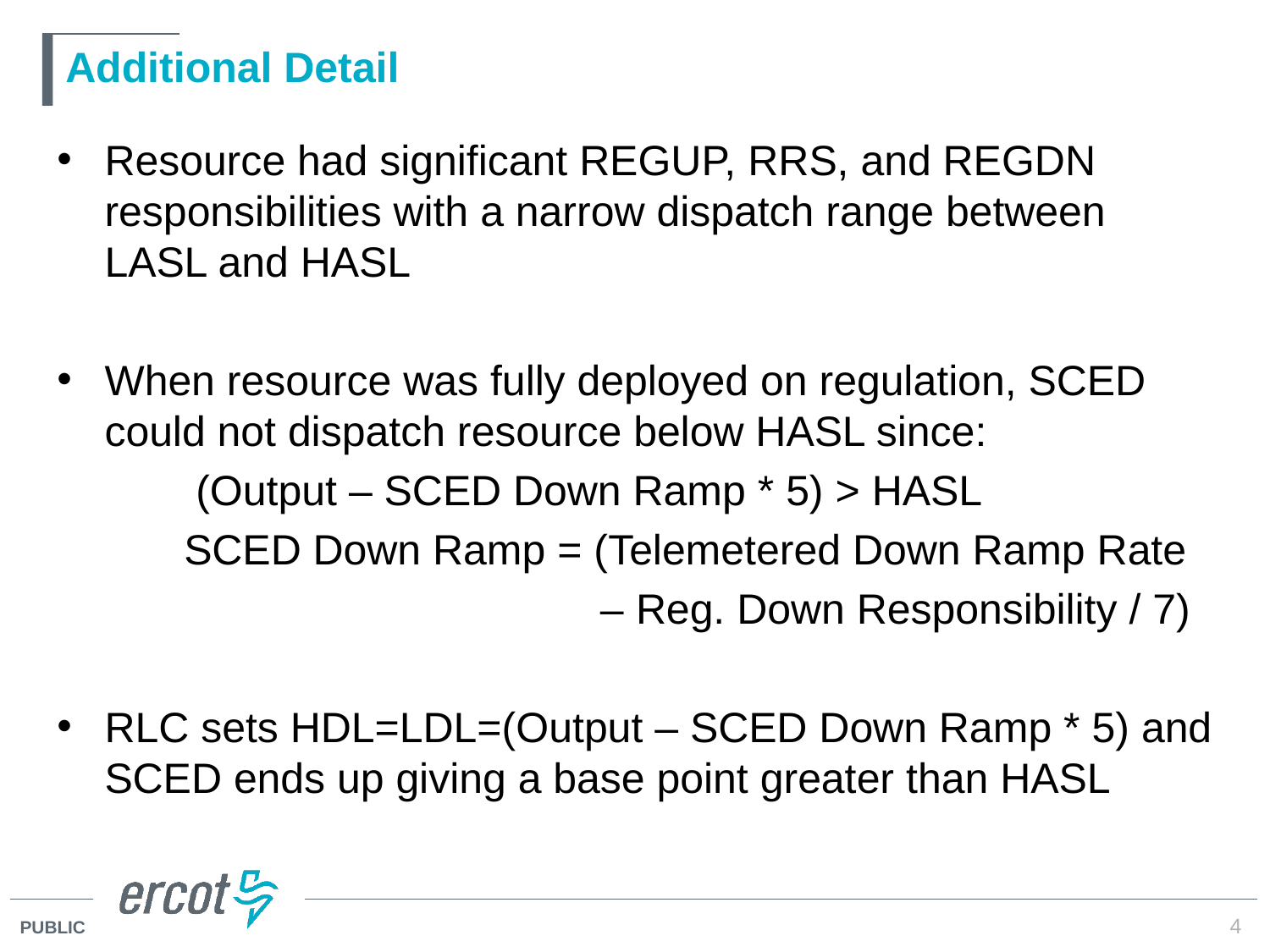

# Additional Detail
Resource had significant REGUP, RRS, and REGDN responsibilities with a narrow dispatch range between LASL and HASL

When resource was fully deployed on regulation, SCED could not dispatch resource below HASL since:
	 (Output – SCED Down Ramp * 5) > HASL
	SCED Down Ramp = (Telemetered Down Ramp Rate
				   – Reg. Down Responsibility / 7)

RLC sets HDL=LDL=(Output – SCED Down Ramp * 5) and SCED ends up giving a base point greater than HASL

4